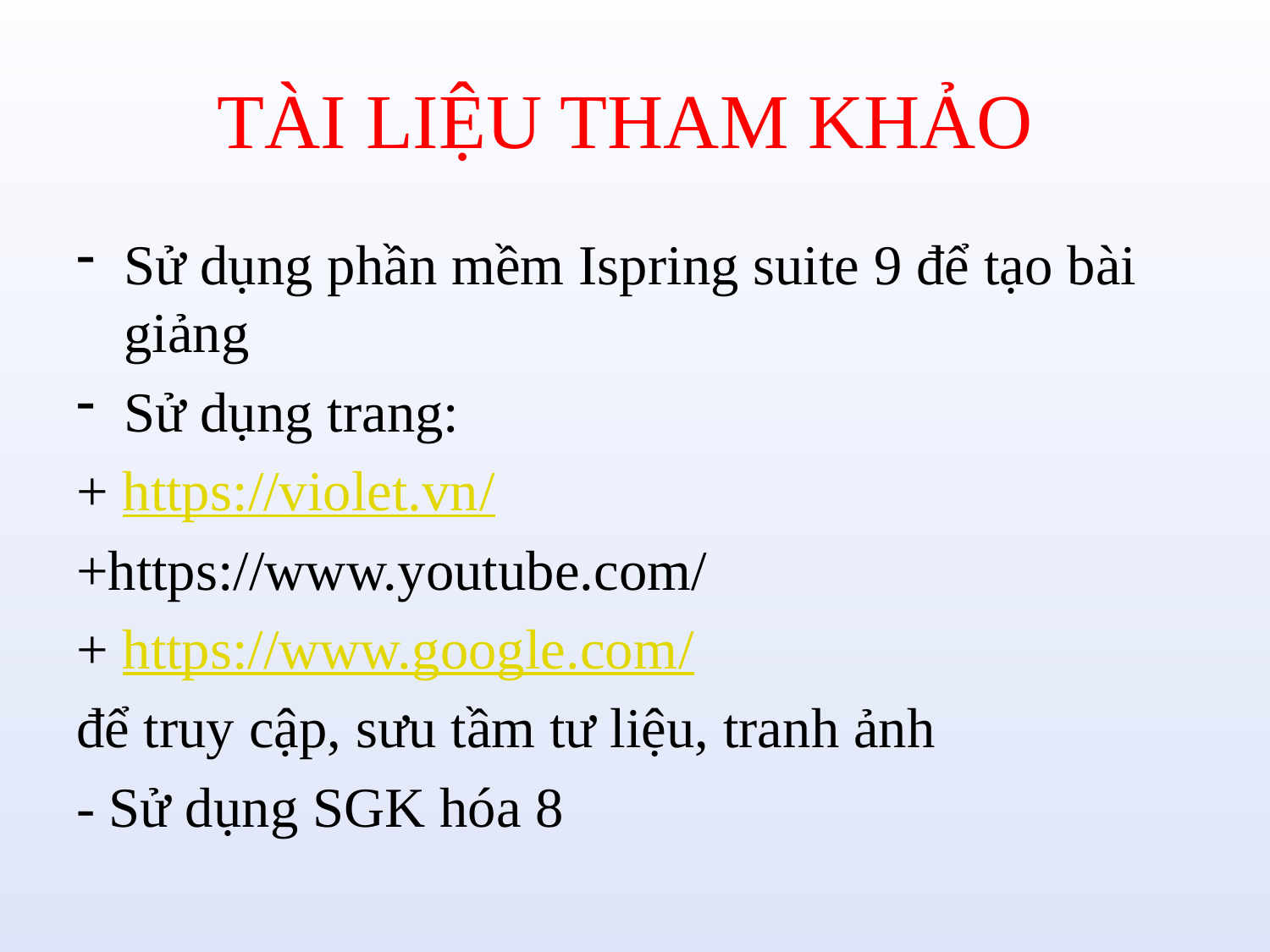

# TÀI LIỆU THAM KHẢO
Sử dụng phần mềm Ispring suite 9 để tạo bài giảng
Sử dụng trang:
+ https://violet.vn/
+https://www.youtube.com/
+ https://www.google.com/
để truy cập, sưu tầm tư liệu, tranh ảnh
- Sử dụng SGK hóa 8